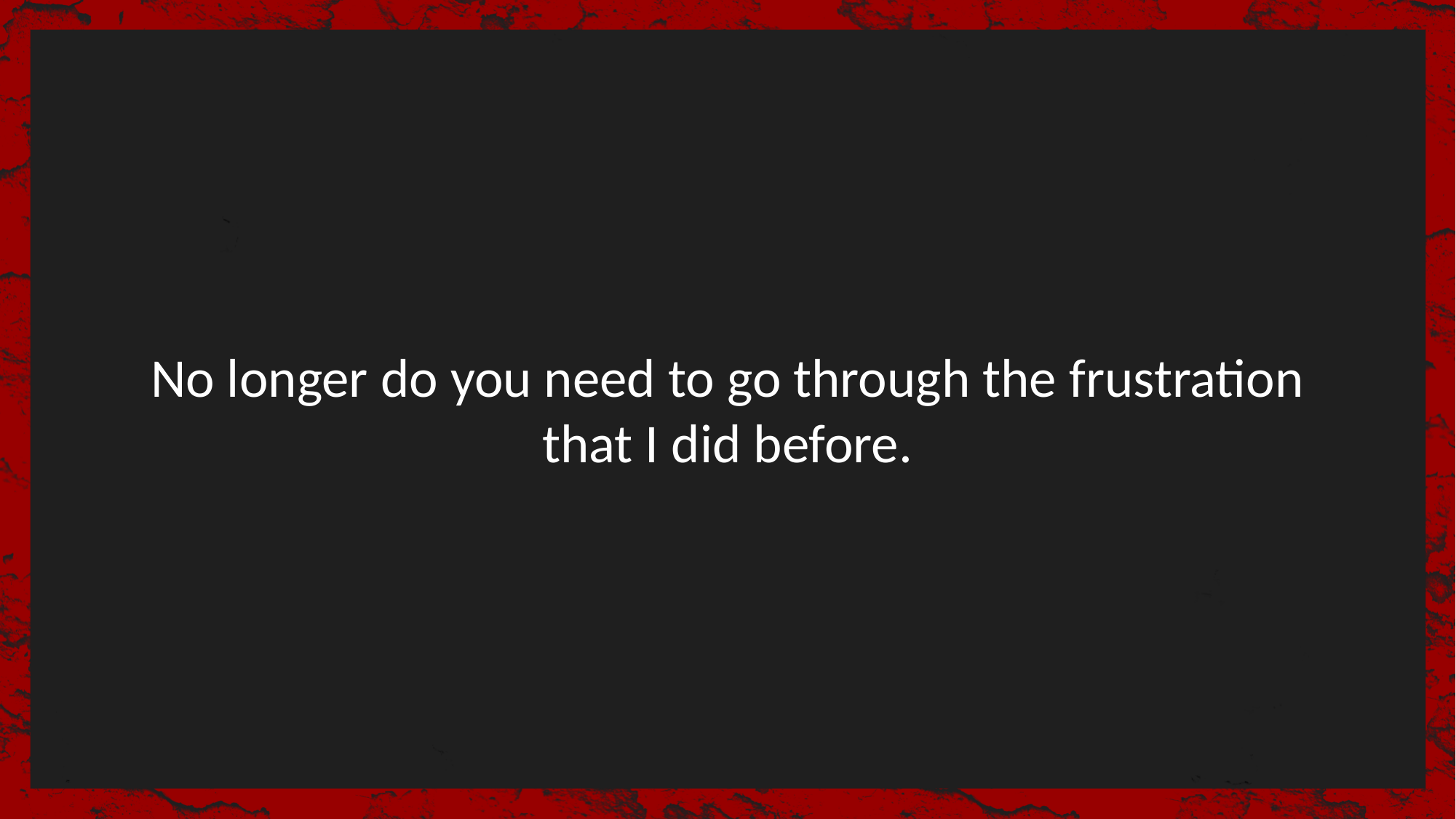

No longer do you need to go through the frustration that I did before.